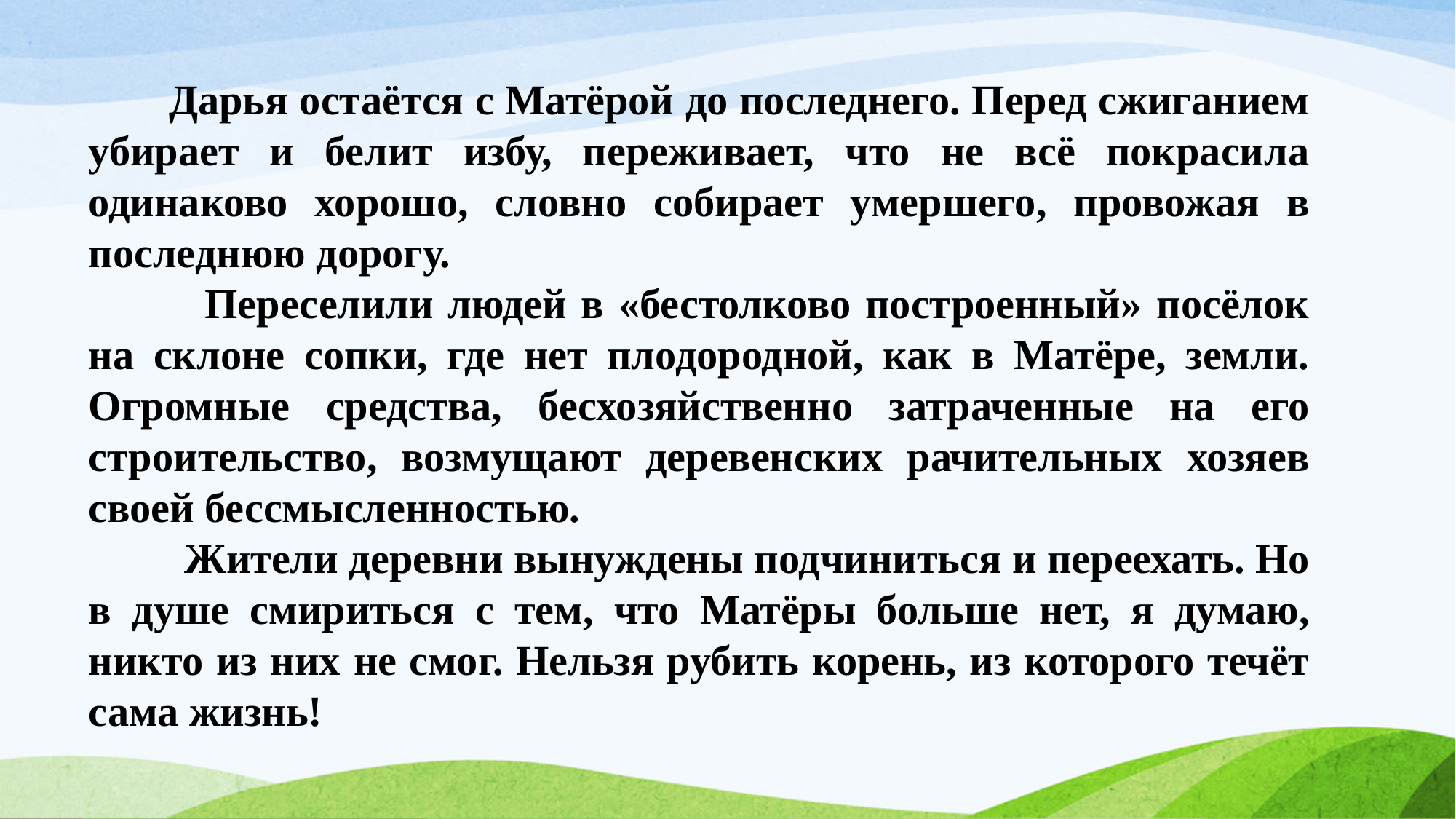

Дарья остаётся с Матёрой до последнего. Перед сжиганием убирает и белит избу, переживает, что не всё покрасила одинаково хорошо, словно собирает умершего, провожая в последнюю дорогу.
        Переселили людей в «бестолково построенный» посёлок на склоне сопки, где нет плодородной, как в Матёре, земли. Огромные средства, бесхозяйственно затраченные на его строительство, возмущают деревенских рачительных хозяев своей бессмысленностью.
         Жители деревни вынуждены подчиниться и переехать. Но в душе смириться с тем, что Матёры больше нет, я думаю, никто из них не смог. Нельзя рубить корень, из которого течёт сама жизнь!